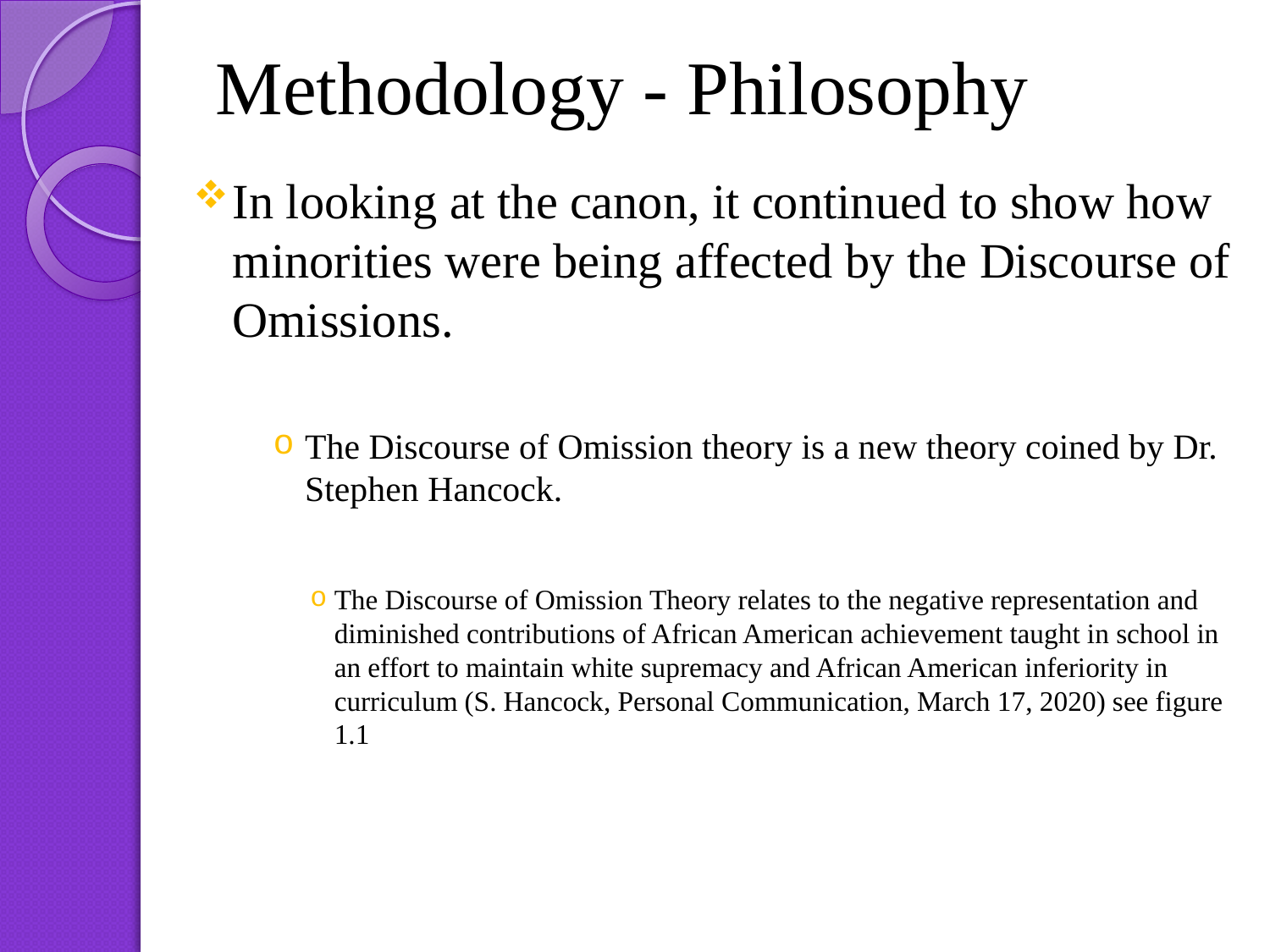

# Methodology - Philosophy
In looking at the canon, it continued to show how minorities were being affected by the Discourse of Omissions.

The Discourse of Omission theory is a new theory coined by Dr. Stephen Hancock.

The Discourse of Omission Theory relates to the negative representation and diminished contributions of African American achievement taught in school in an effort to maintain white supremacy and African American inferiority in curriculum (S. Hancock, Personal Communication, March 17, 2020) see figure 1.1